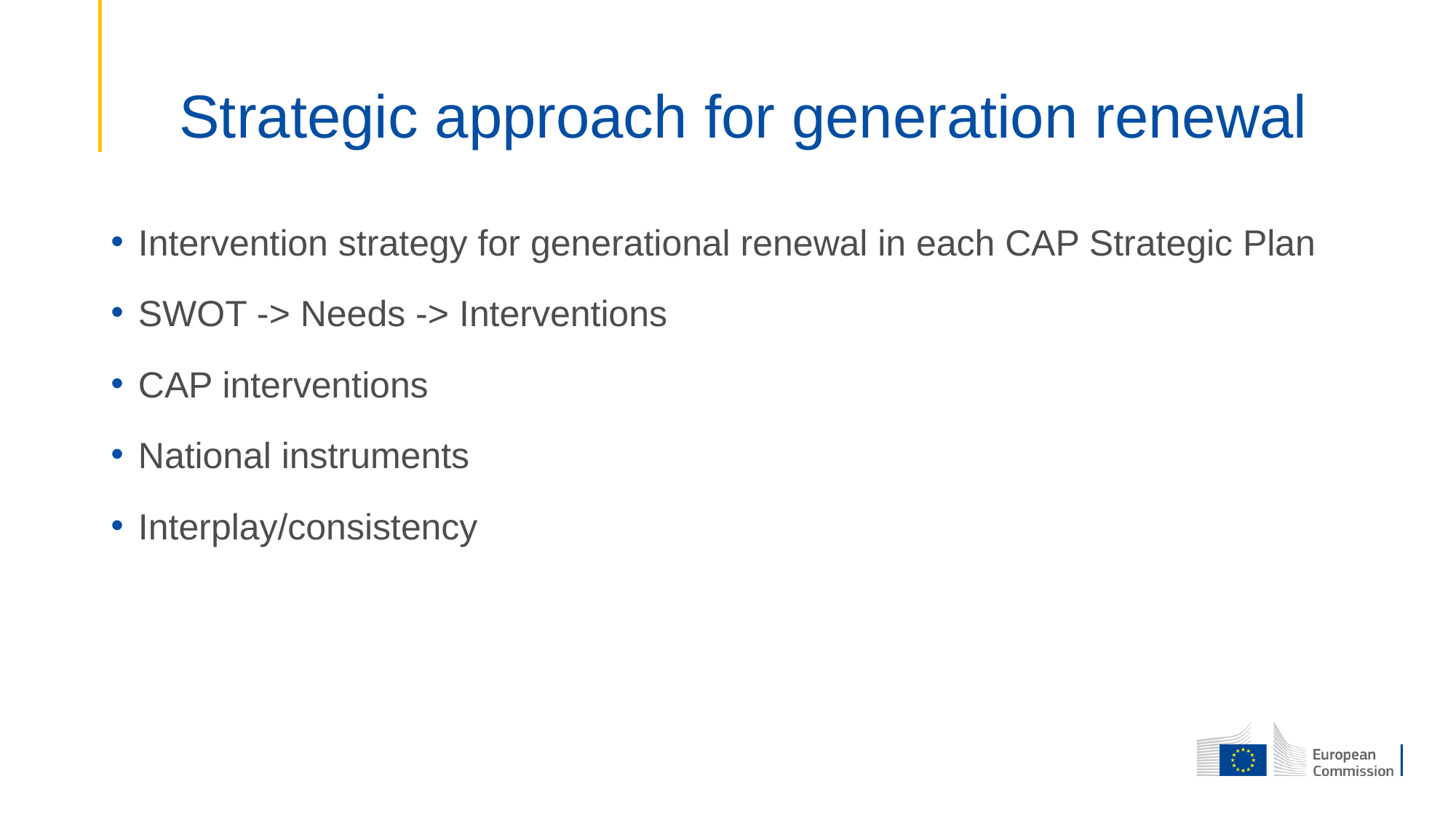

# Strategic approach for generation renewal
Intervention strategy for generational renewal in each CAP Strategic Plan
SWOT -> Needs -> Interventions
CAP interventions
National instruments
Interplay/consistency